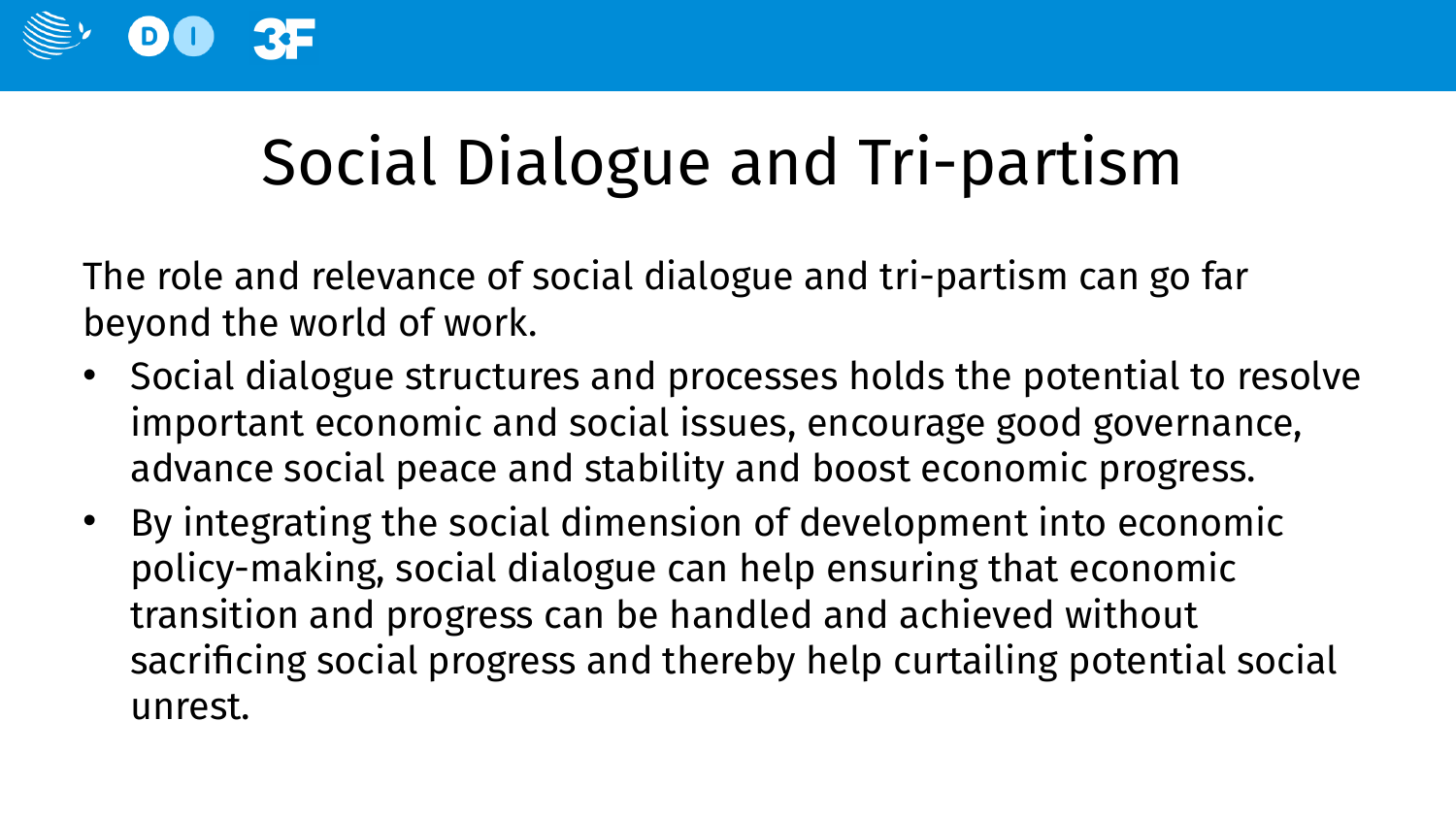

# Social Dialogue and Tri-partism
The role and relevance of social dialogue and tri-partism can go far beyond the world of work.
Social dialogue structures and processes holds the potential to resolve important economic and social issues, encourage good governance, advance social peace and stability and boost economic progress.
By integrating the social dimension of development into economic policy-making, social dialogue can help ensuring that economic transition and progress can be handled and achieved without sacrificing social progress and thereby help curtailing potential social unrest.